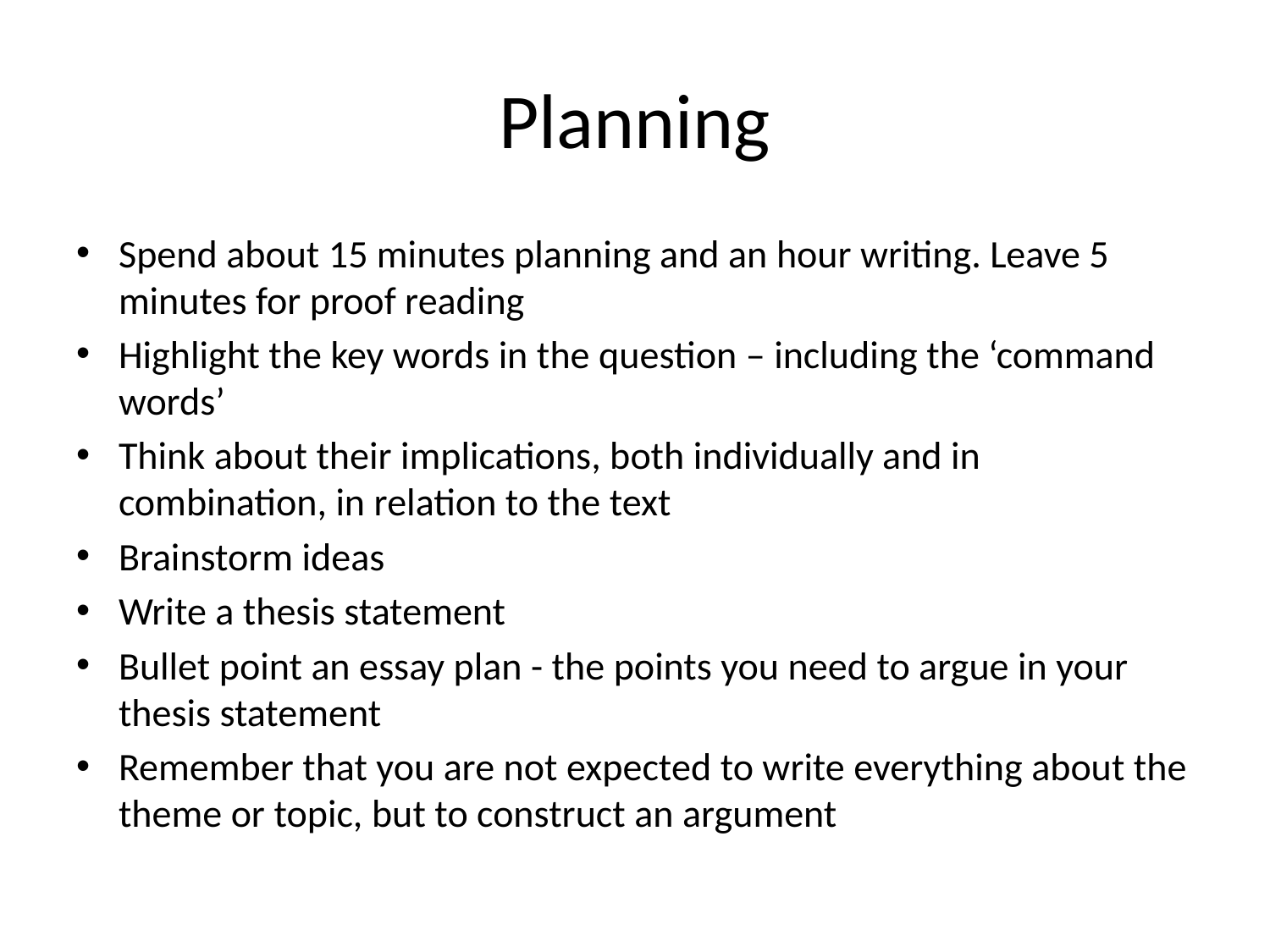

# Planning
Spend about 15 minutes planning and an hour writing. Leave 5 minutes for proof reading
Highlight the key words in the question – including the ‘command words’
Think about their implications, both individually and in combination, in relation to the text
Brainstorm ideas
Write a thesis statement
Bullet point an essay plan - the points you need to argue in your thesis statement
Remember that you are not expected to write everything about the theme or topic, but to construct an argument